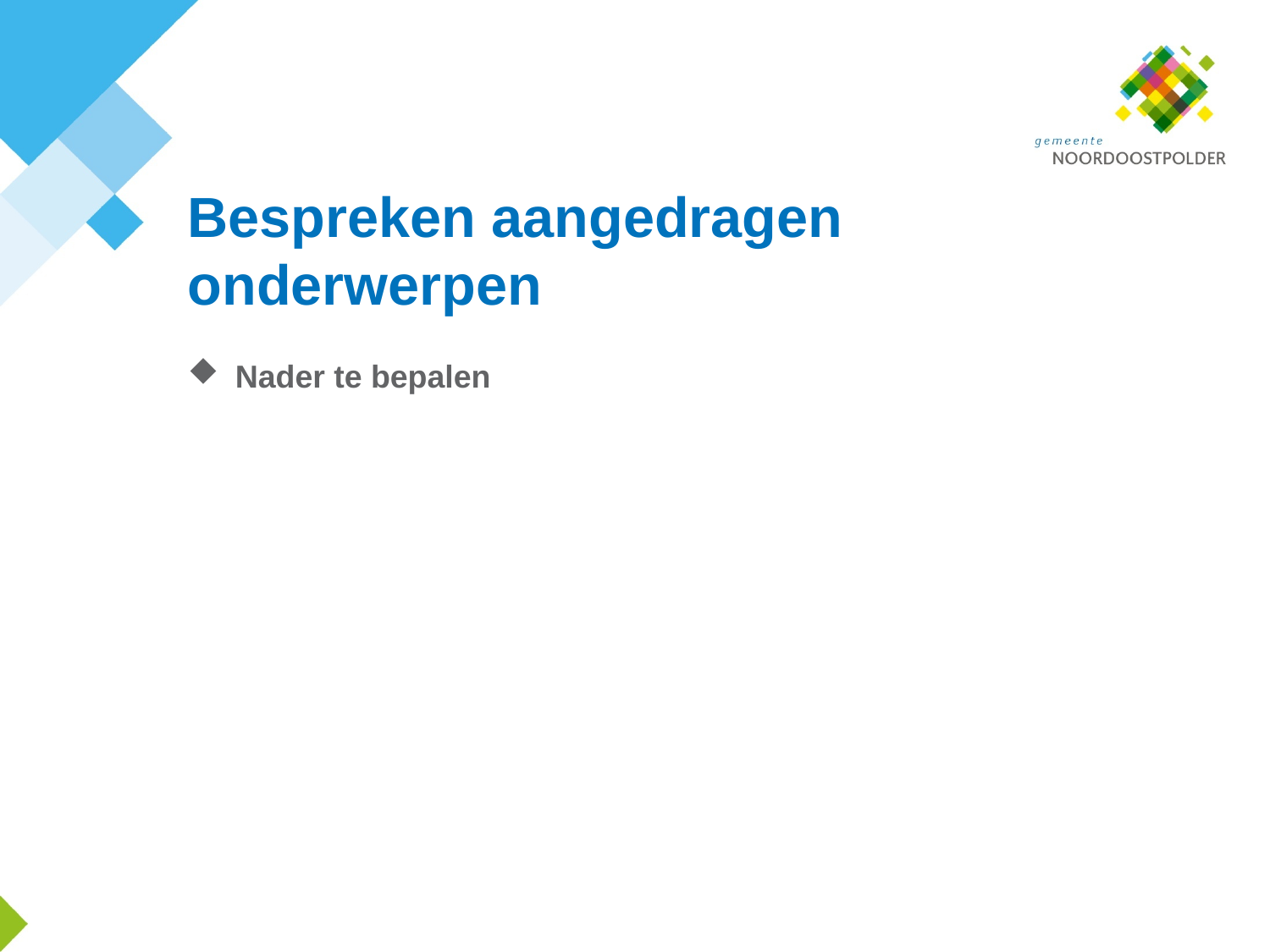

# Bespreken aangedragen onderwerpen
Nader te bepalen